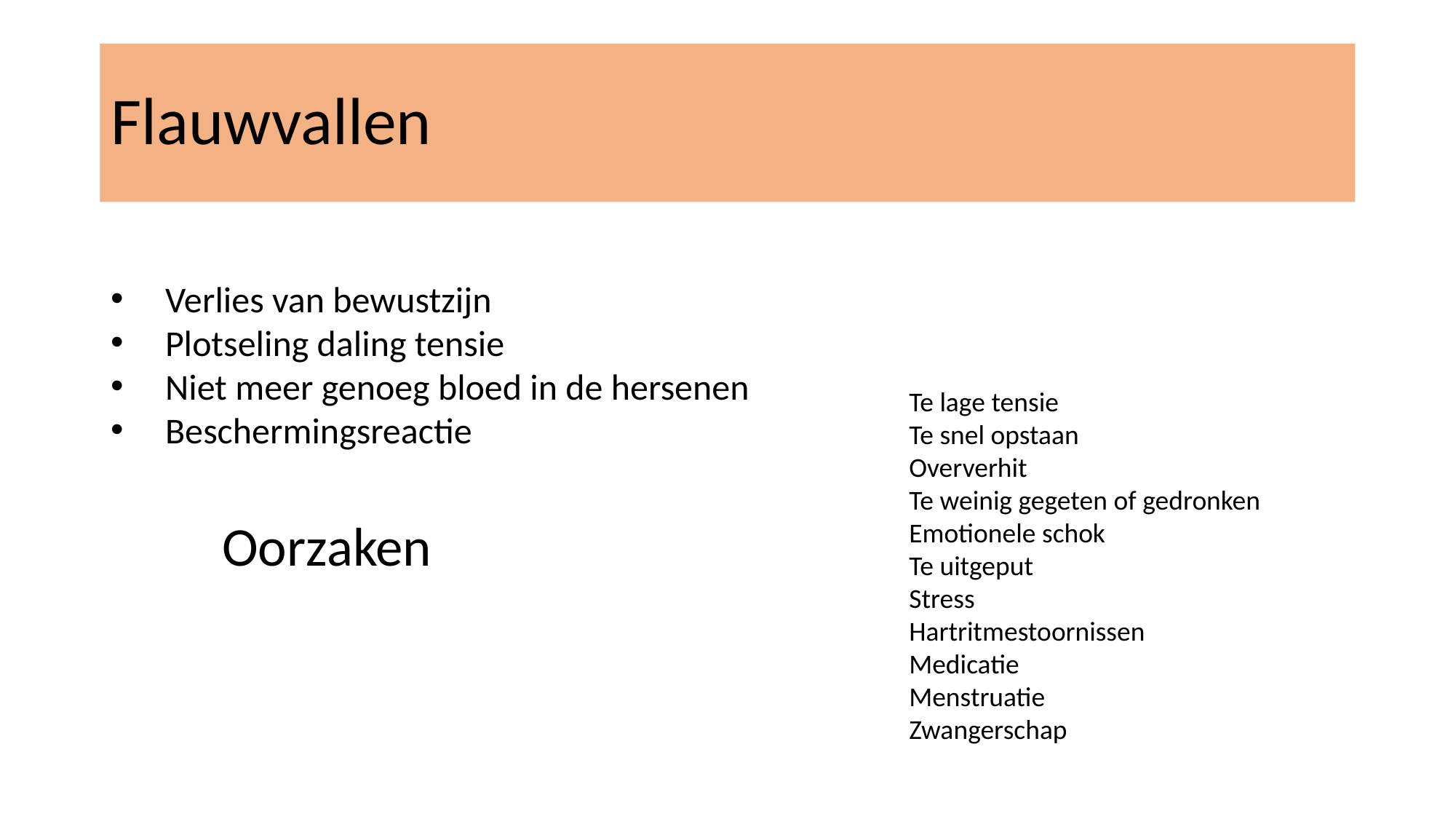

# Flauwvallen
Verlies van bewustzijn
Plotseling daling tensie
Niet meer genoeg bloed in de hersenen
Beschermingsreactie
Te lage tensie
Te snel opstaan
Oververhit
Te weinig gegeten of gedronken
Emotionele schok
Te uitgeput
Stress
Hartritmestoornissen
Medicatie
Menstruatie
Zwangerschap
Oorzaken